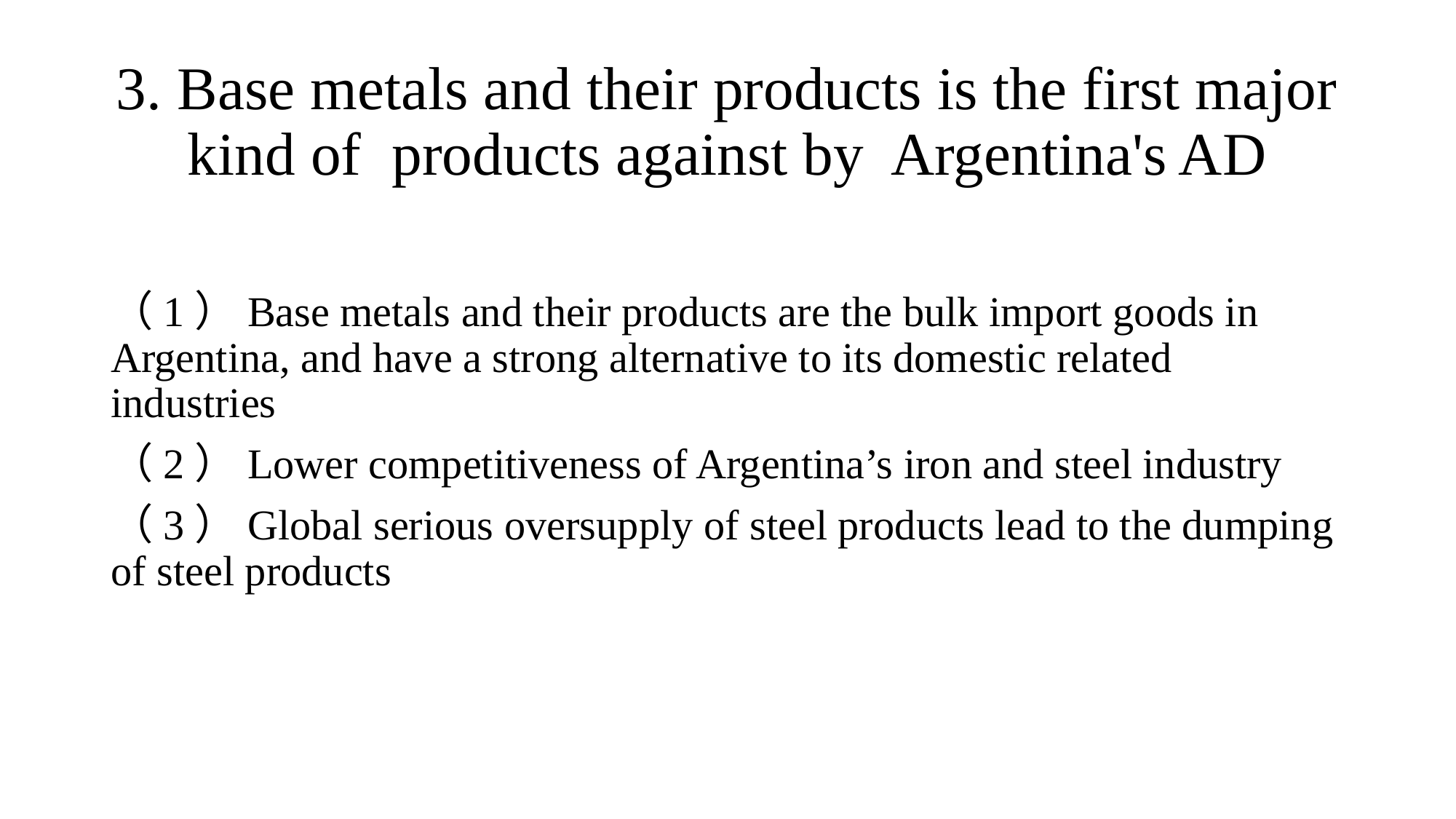

# 3. Base metals and their products is the first major kind of  products against by  Argentina's AD

（1）Base metals and their products are the bulk import goods in Argentina, and have a strong alternative to its domestic related industries
（2）Lower competitiveness of Argentina’s iron and steel industry
（3）Global serious oversupply of steel products lead to the dumping of steel products